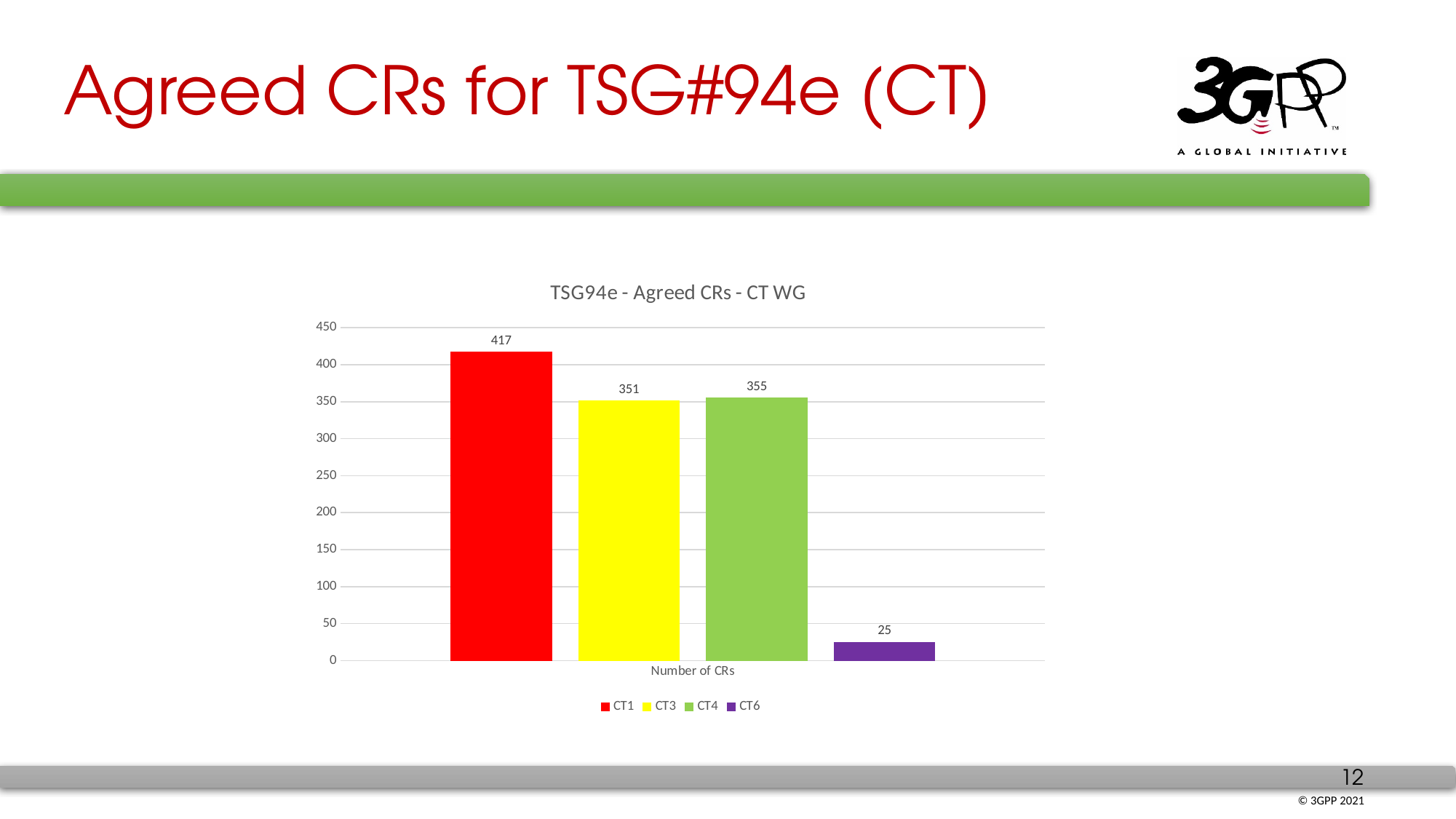

# Agreed CRs for TSG#94e (CT)

### Chart: TSG94e - Agreed CRs - CT WG

| Category | CT1 | CT3 | CT4 | CT6 |
|---|---|---|---|---|
| Number of CRs | 417.0 | 351.0 | 355.0 | 25.0 |